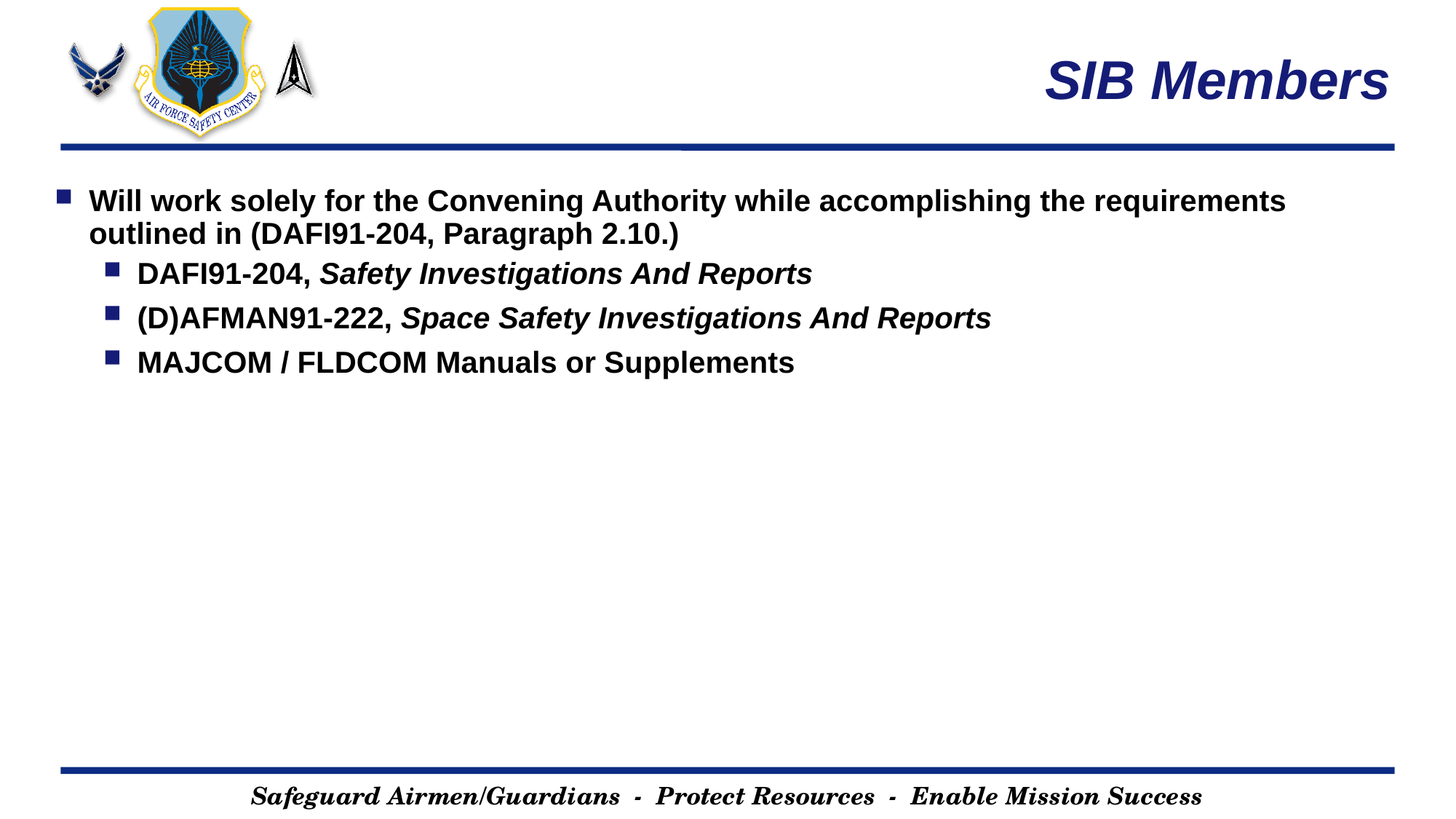

# SIB Members
Will work solely for the Convening Authority while accomplishing the requirements outlined in (DAFI91-204, Paragraph 2.10.)
DAFI91-204, Safety Investigations And Reports
(D)AFMAN91-222, Space Safety Investigations And Reports
MAJCOM / FLDCOM Manuals or Supplements